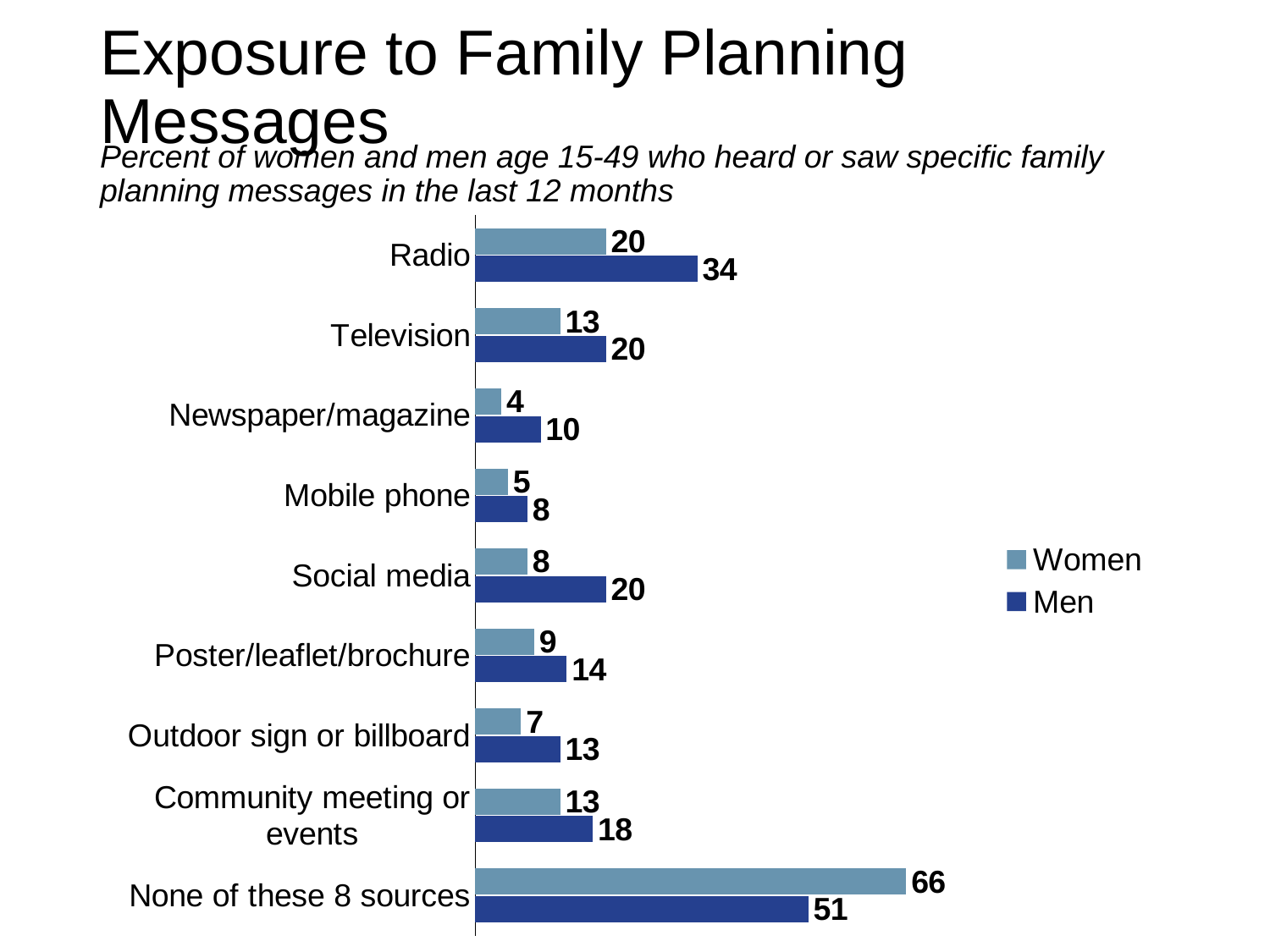

# Exposure to Family Planning Messages
Percent of women and men age 15-49 who heard or saw specific family planning messages in the last 12 months

### Chart

| Category | Men | Women |
|---|---|---|
| None of these 8 sources | 51.0 | 66.0 |
| Community meeting or events | 18.0 | 13.0 |
| Outdoor sign or billboard | 13.0 | 7.0 |
| Poster/leaflet/brochure | 14.0 | 9.0 |
| Social media | 20.0 | 8.0 |
| Mobile phone | 8.0 | 5.0 |
| Newspaper/magazine | 10.0 | 4.0 |
| Television | 20.0 | 13.0 |
| Radio | 34.0 | 20.0 |